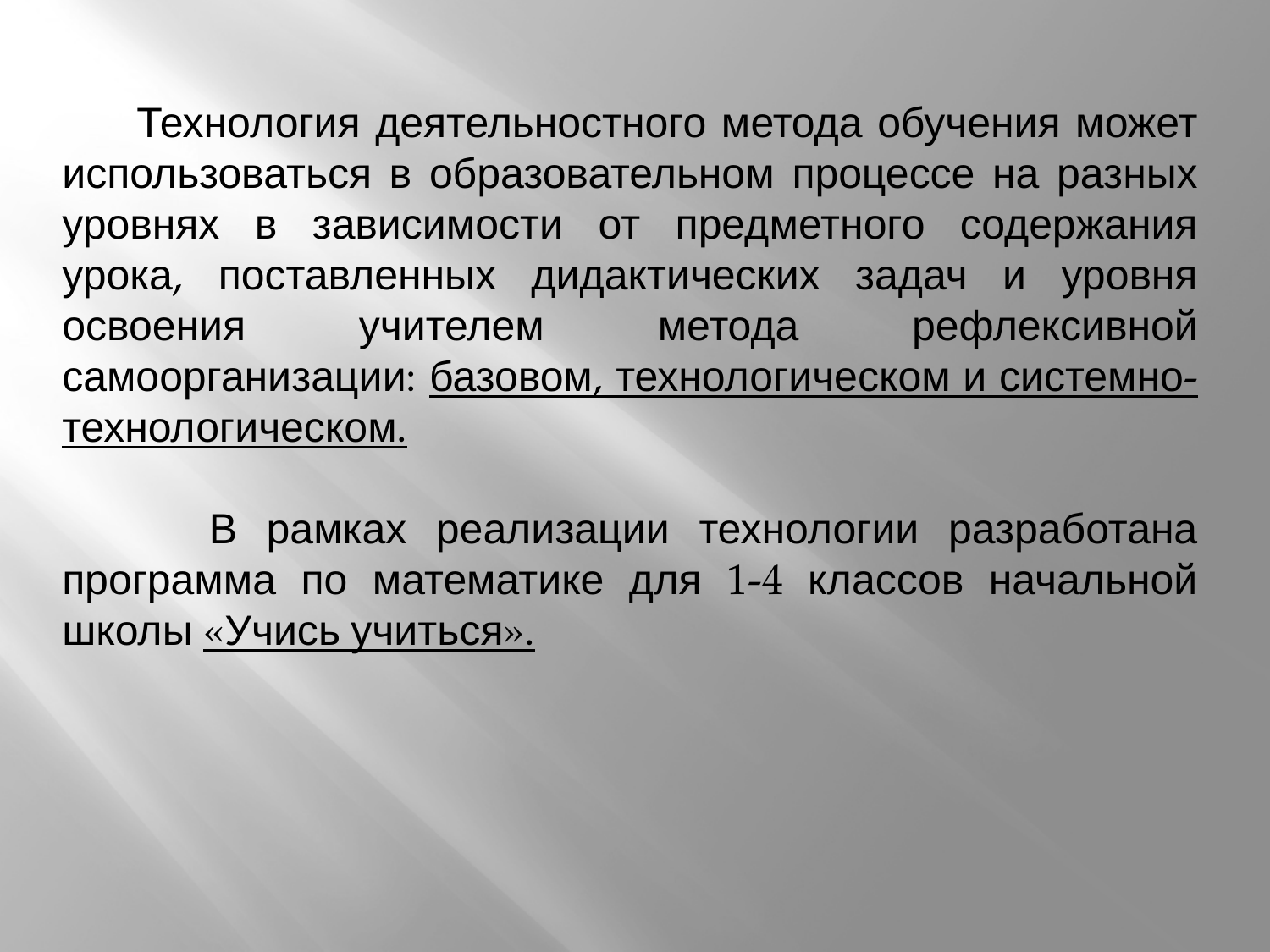

Технология деятельностного метода обучения может использоваться в образовательном процессе на разных уровнях в зависимости от предметного содержания урока, поставленных дидактических задач и уровня освоения учителем метода рефлексивной самоорганизации: базовом, технологическом и системно-технологическом.

     В рамках реализации технологии разработана программа по математике для 1-4 классов начальной школы «Учись учиться».